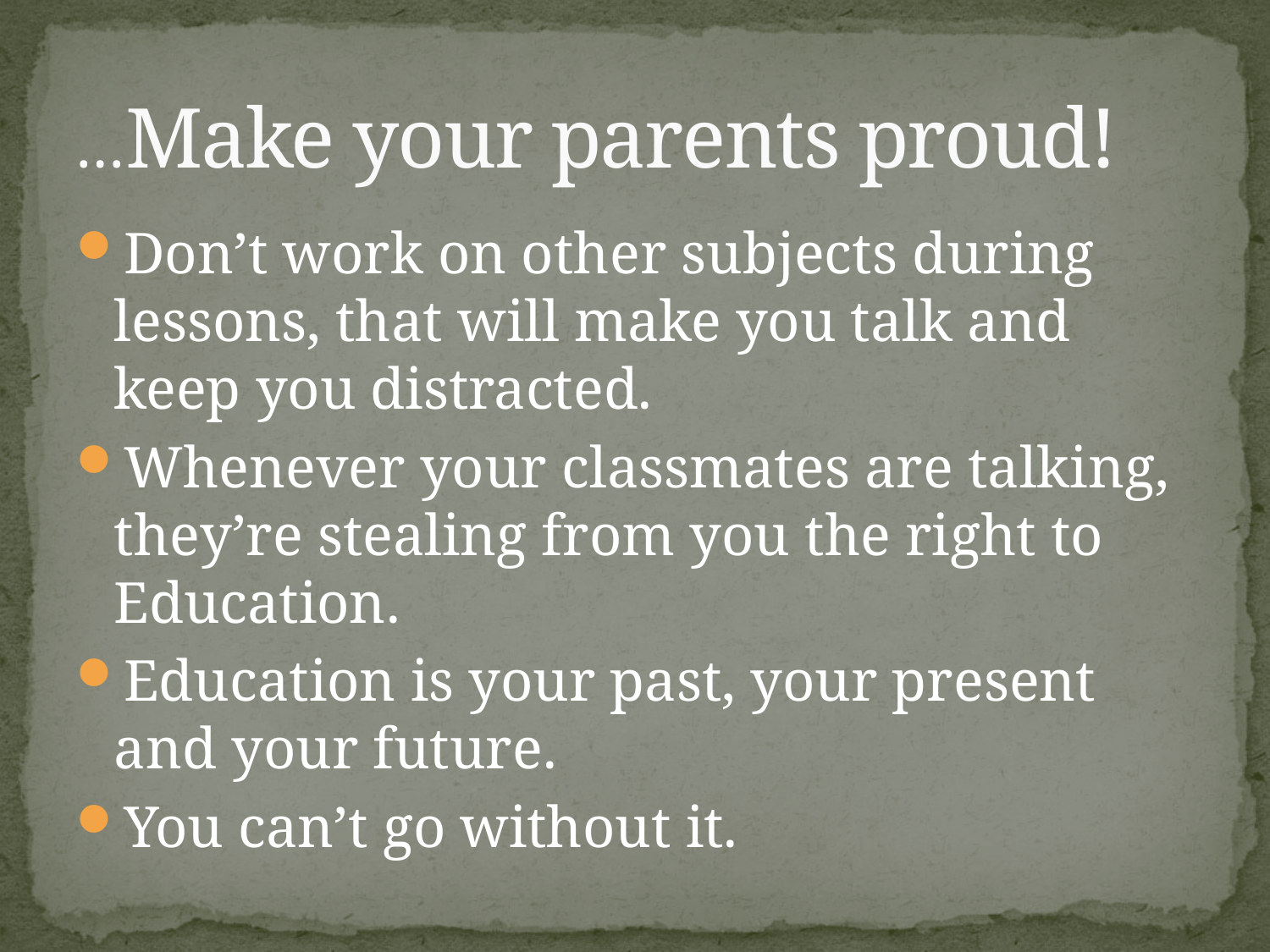

# …Make your parents proud!
Don’t work on other subjects during lessons, that will make you talk and keep you distracted.
Whenever your classmates are talking, they’re stealing from you the right to Education.
Education is your past, your present and your future.
You can’t go without it.